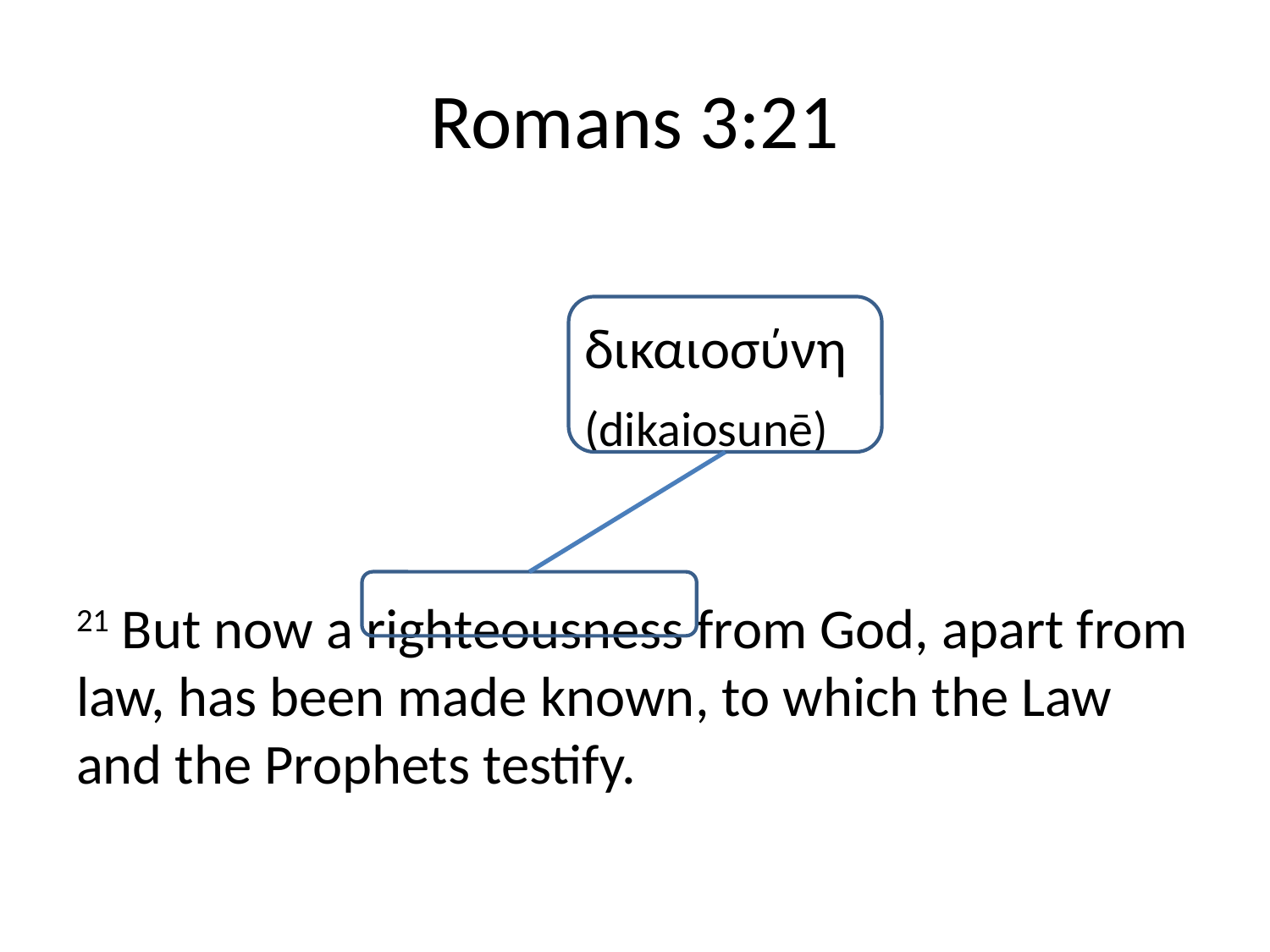

# Romans 3:21

				δικαιοσύνη
				(dikaiosunē)

21 But now a righteousness from God, apart from law, has been made known, to which the Law and the Prophets testify.